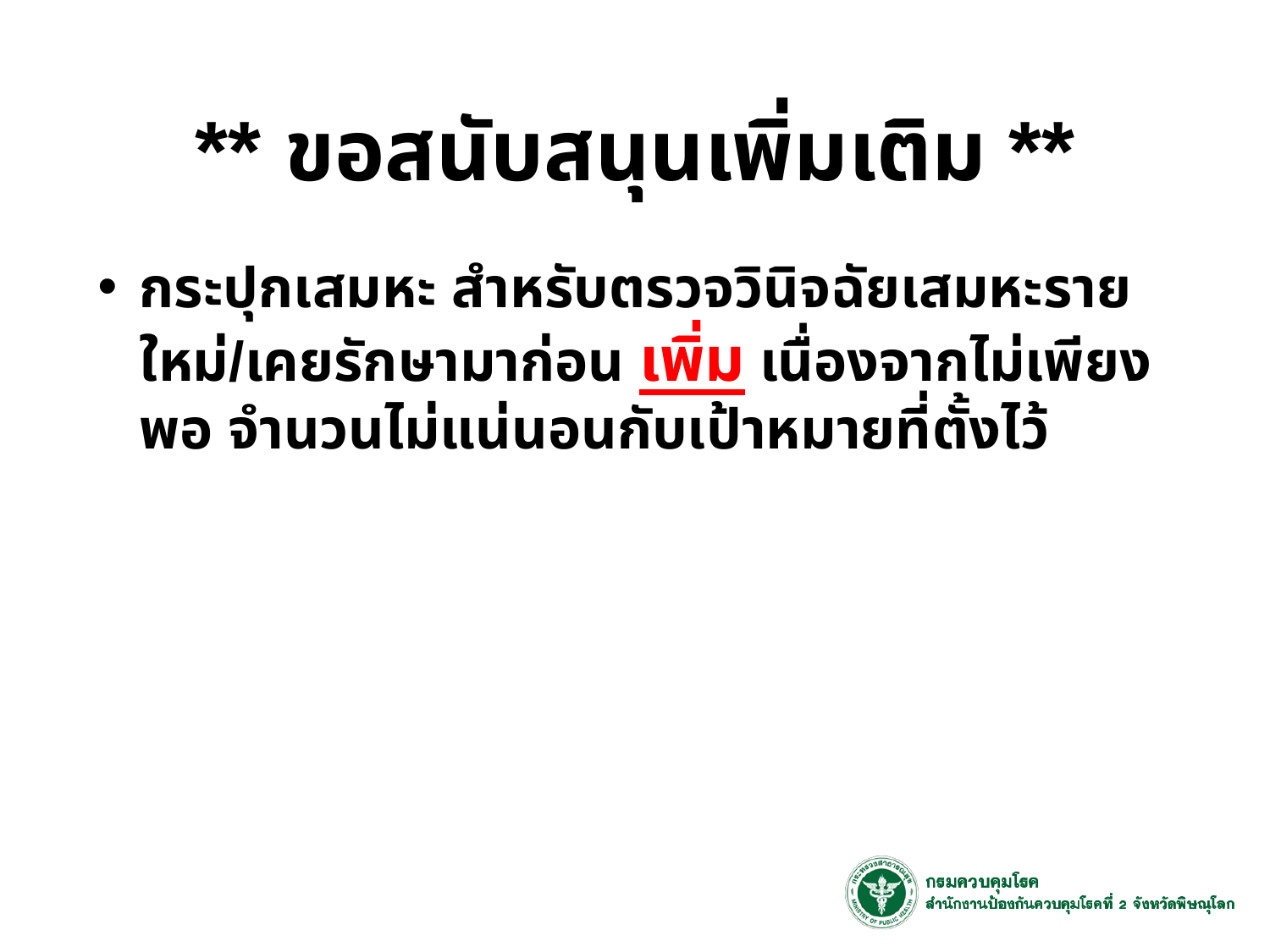

# ** ขอสนับสนุนเพิ่มเติม **
กระปุกเสมหะ สำหรับตรวจวินิจฉัยเสมหะรายใหม่/เคยรักษามาก่อน เพิ่ม เนื่องจากไม่เพียงพอ จำนวนไม่แน่นอนกับเป้าหมายที่ตั้งไว้